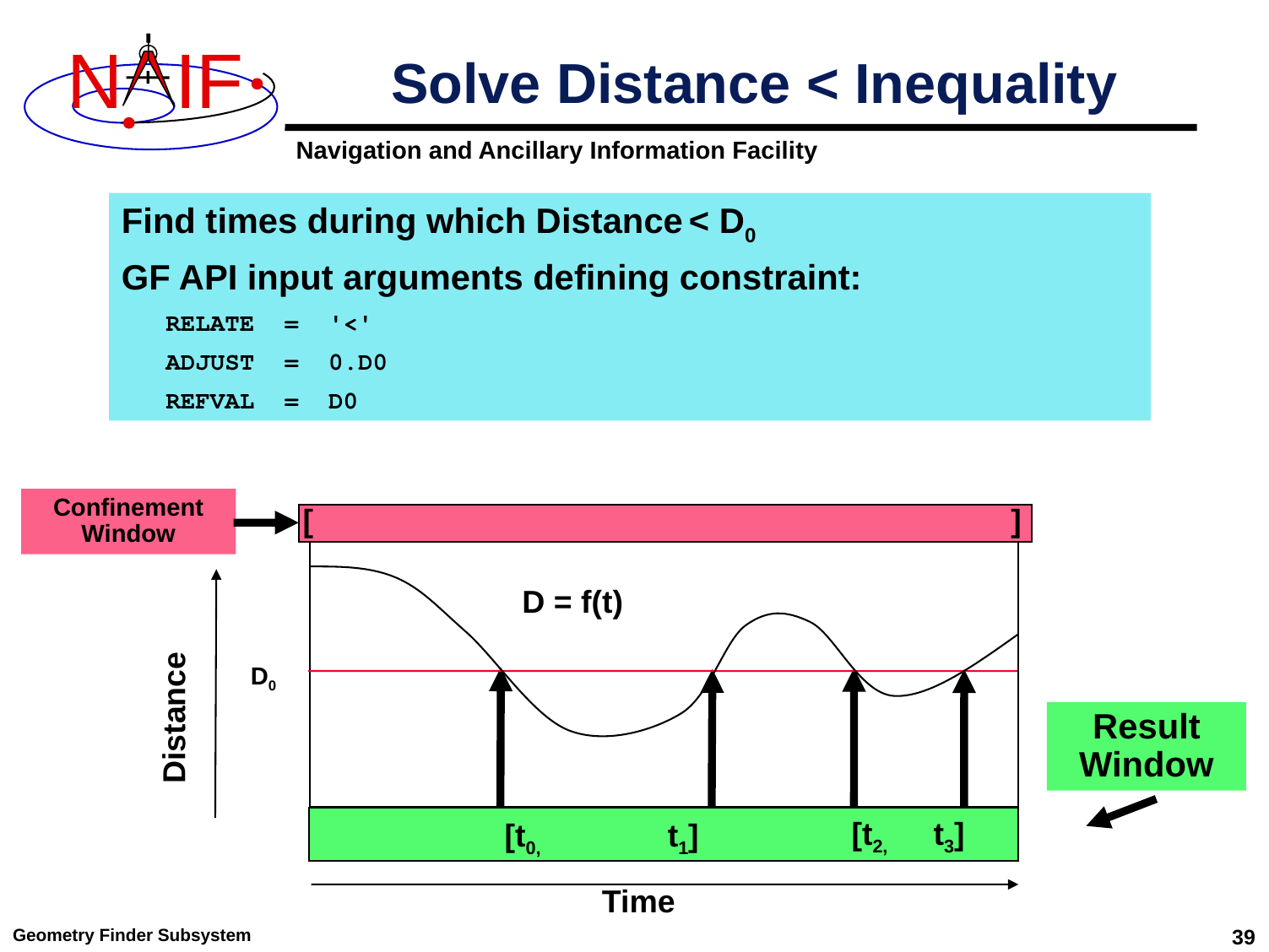

# Solve Distance < Inequality
Find times during which Distance < D0
GF API input arguments defining constraint:
   RELATE  =  '<'
   ADJUST  =  0.D0
   REFVAL  =  D0
Confinement Window
[                                                                               ]

D = f(t)
D0

Distance
Result Window

[t2,         t3]
[t0,                         t1]
Time
Time

Geometry Finder Subsystem
39